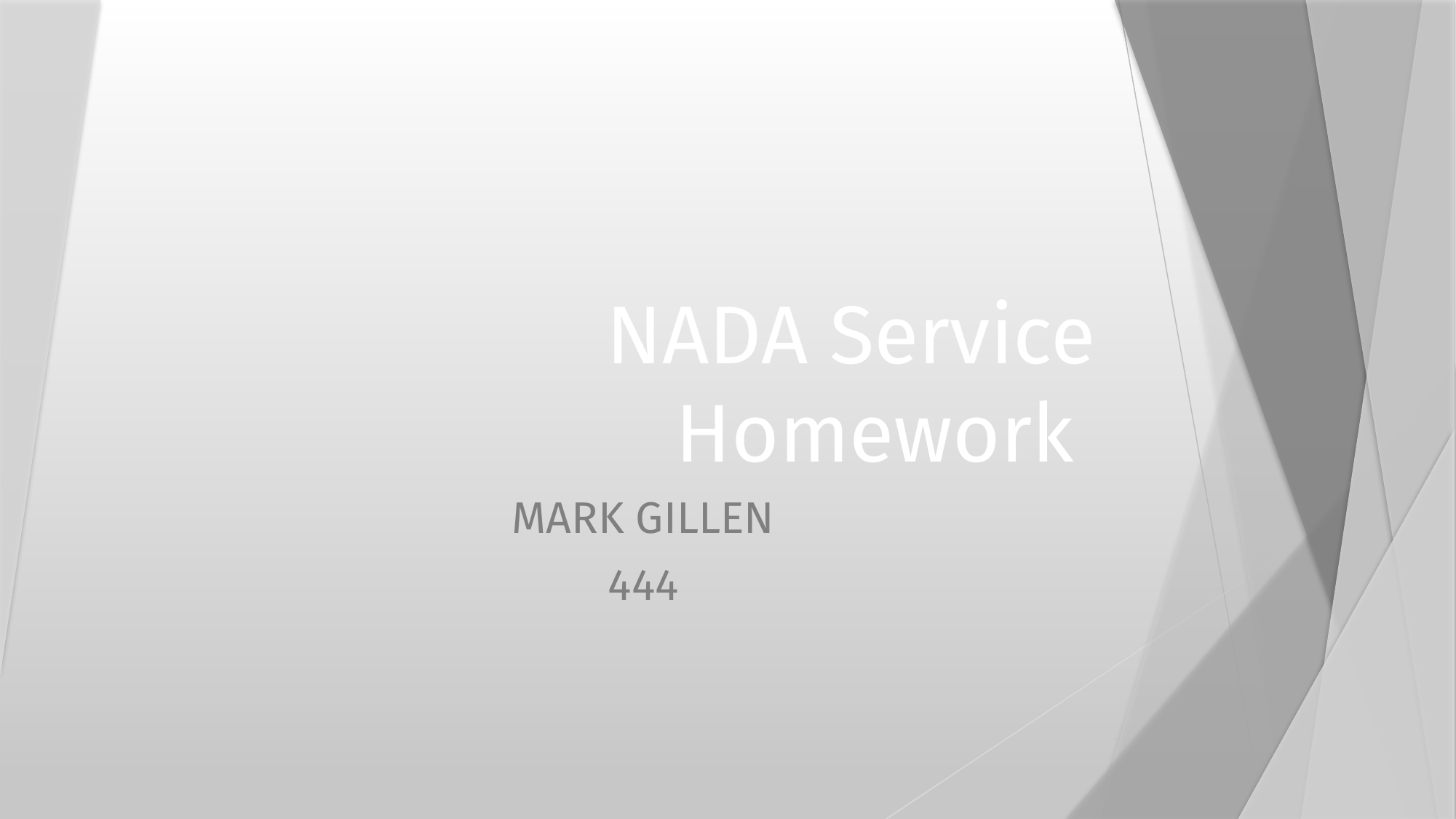

# NADA Service Homework
MARK GILLEN
444